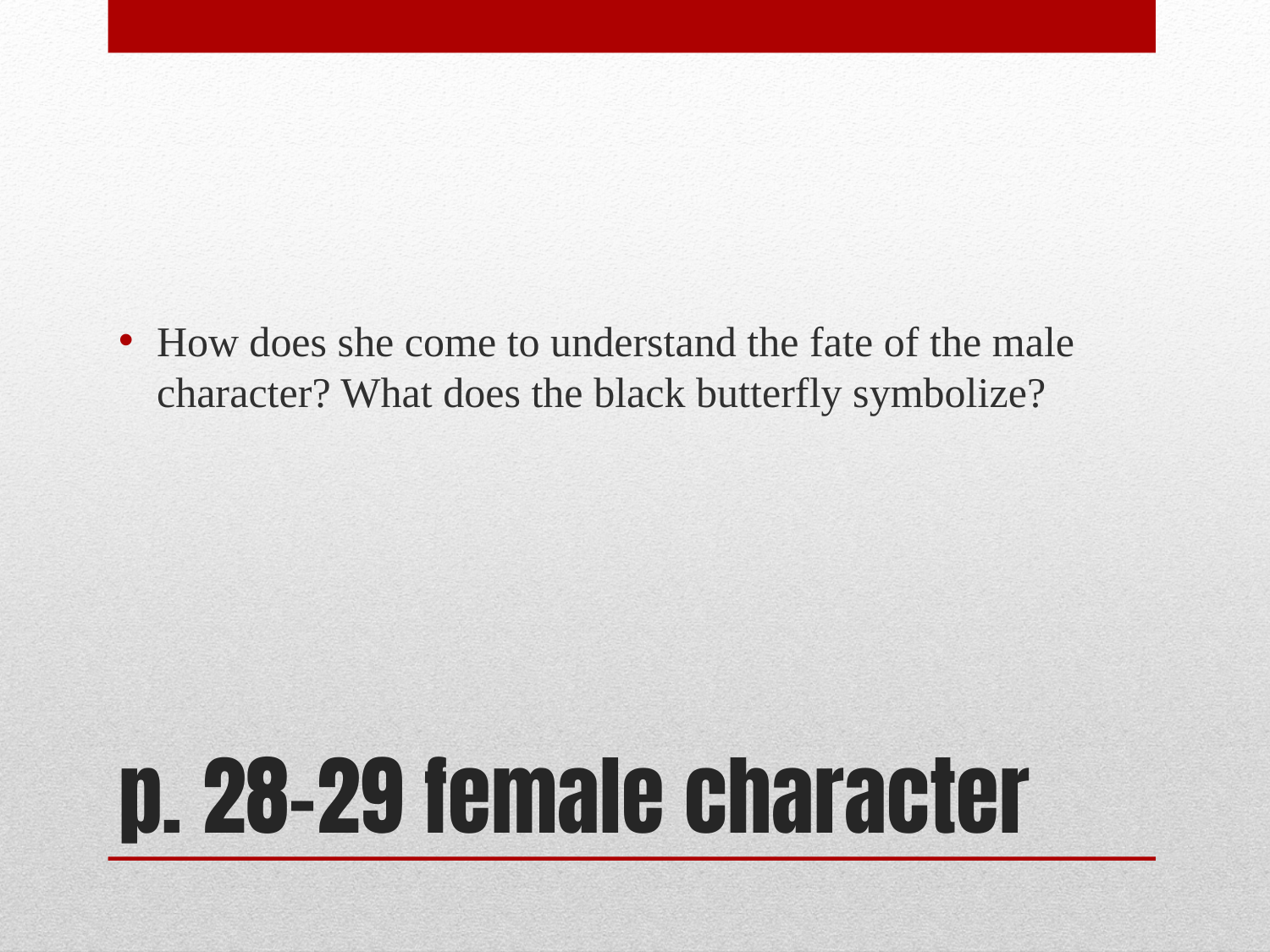

How does she come to understand the fate of the male character? What does the black butterfly symbolize?
# p. 28-29 female character